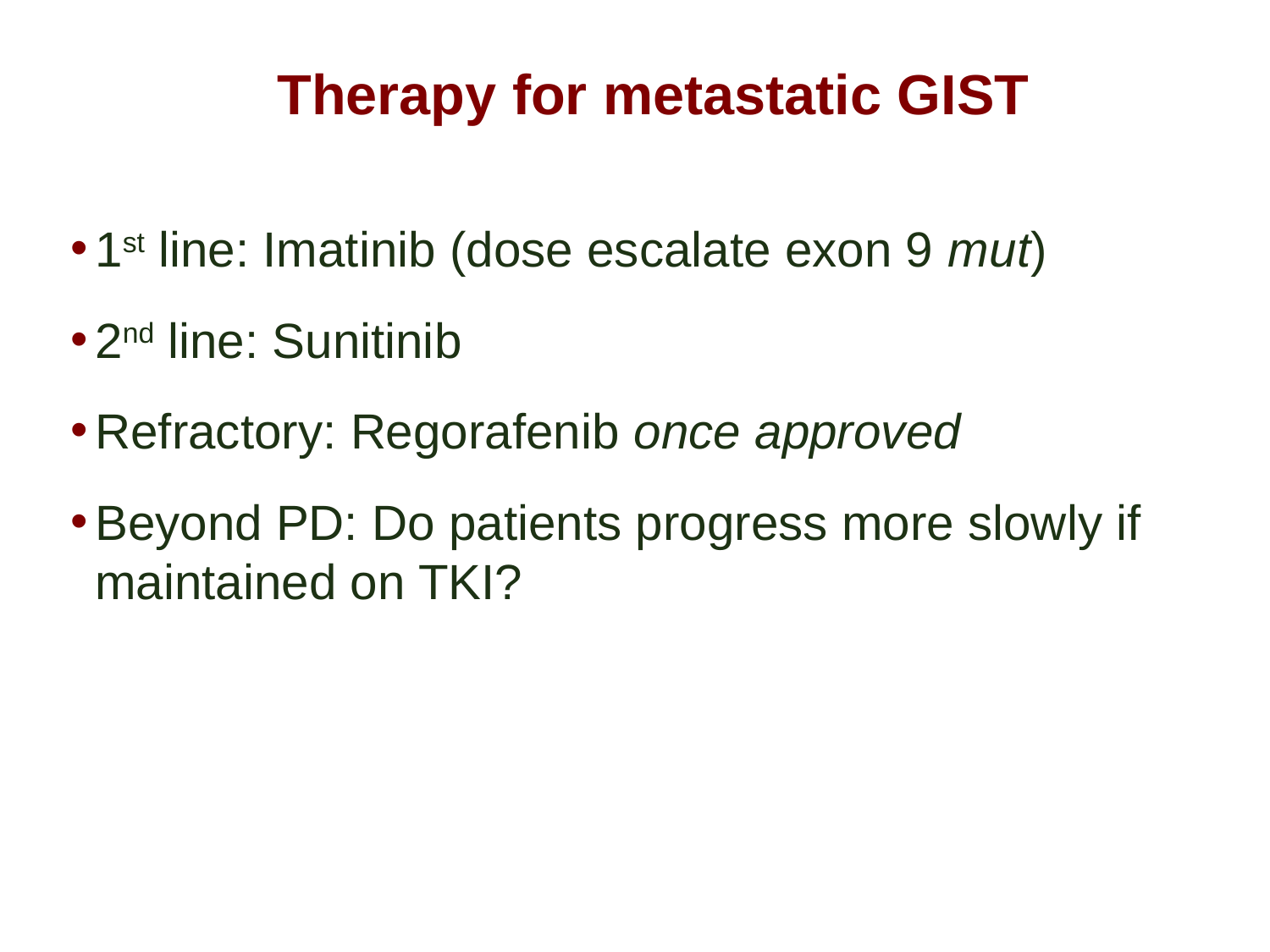

# Therapy for metastatic GIST
1st line: Imatinib (dose escalate exon 9 mut)
2nd line: Sunitinib
Refractory: Regorafenib once approved
Beyond PD: Do patients progress more slowly if maintained on TKI?